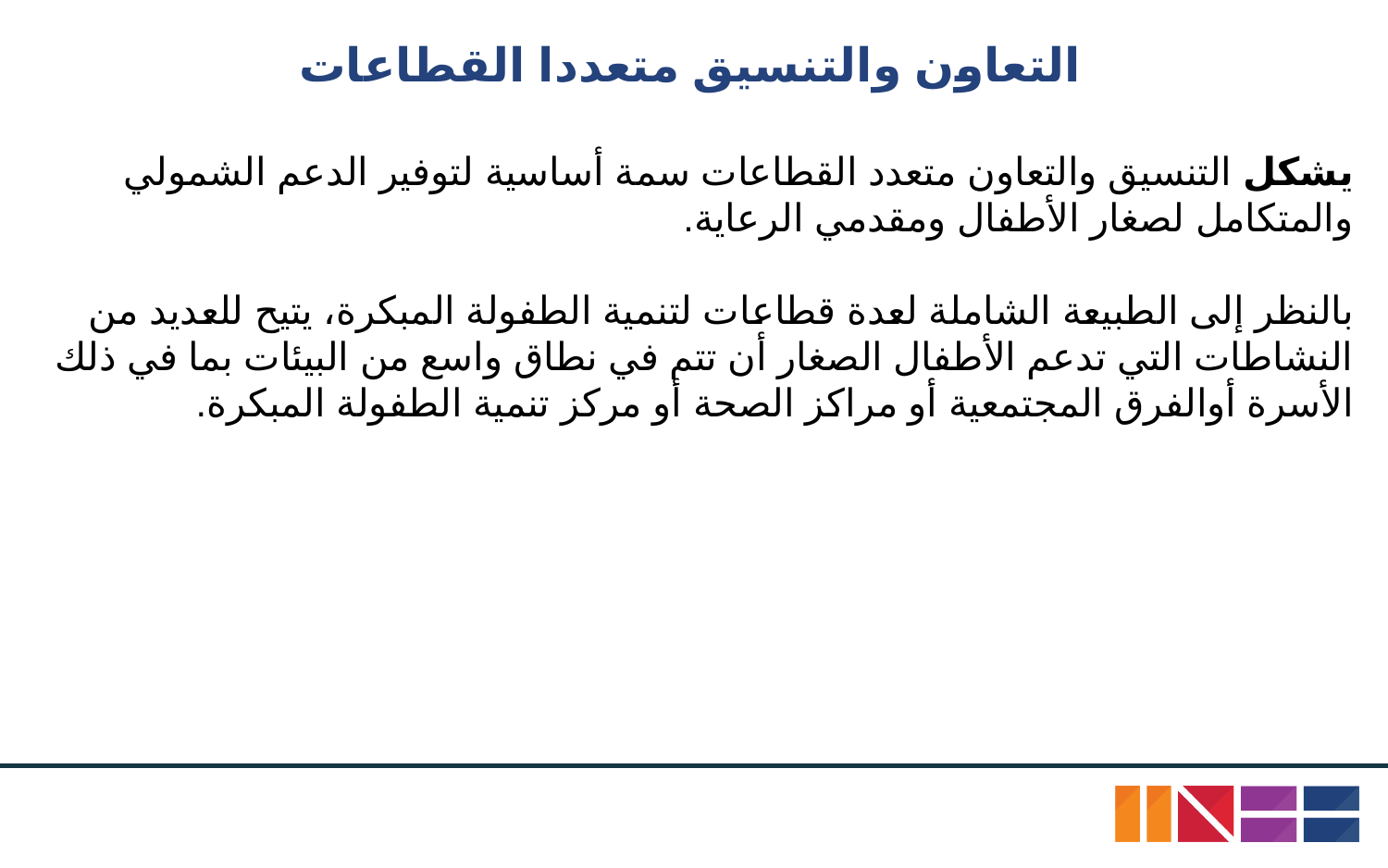

# التعاون والتنسيق متعددا القطاعات

يشكل التنسيق والتعاون متعدد القطاعات سمة أساسية لتوفير الدعم الشمولي والمتكامل لصغار الأطفال ومقدمي الرعاية.

بالنظر إلى الطبيعة الشاملة لعدة قطاعات لتنمية الطفولة المبكرة، يتيح للعديد من النشاطات التي تدعم الأطفال الصغار أن تتم في نطاق واسع من البيئات بما في ذلك الأسرة أوالفرق المجتمعية أو مراكز الصحة أو مركز تنمية الطفولة المبكرة.